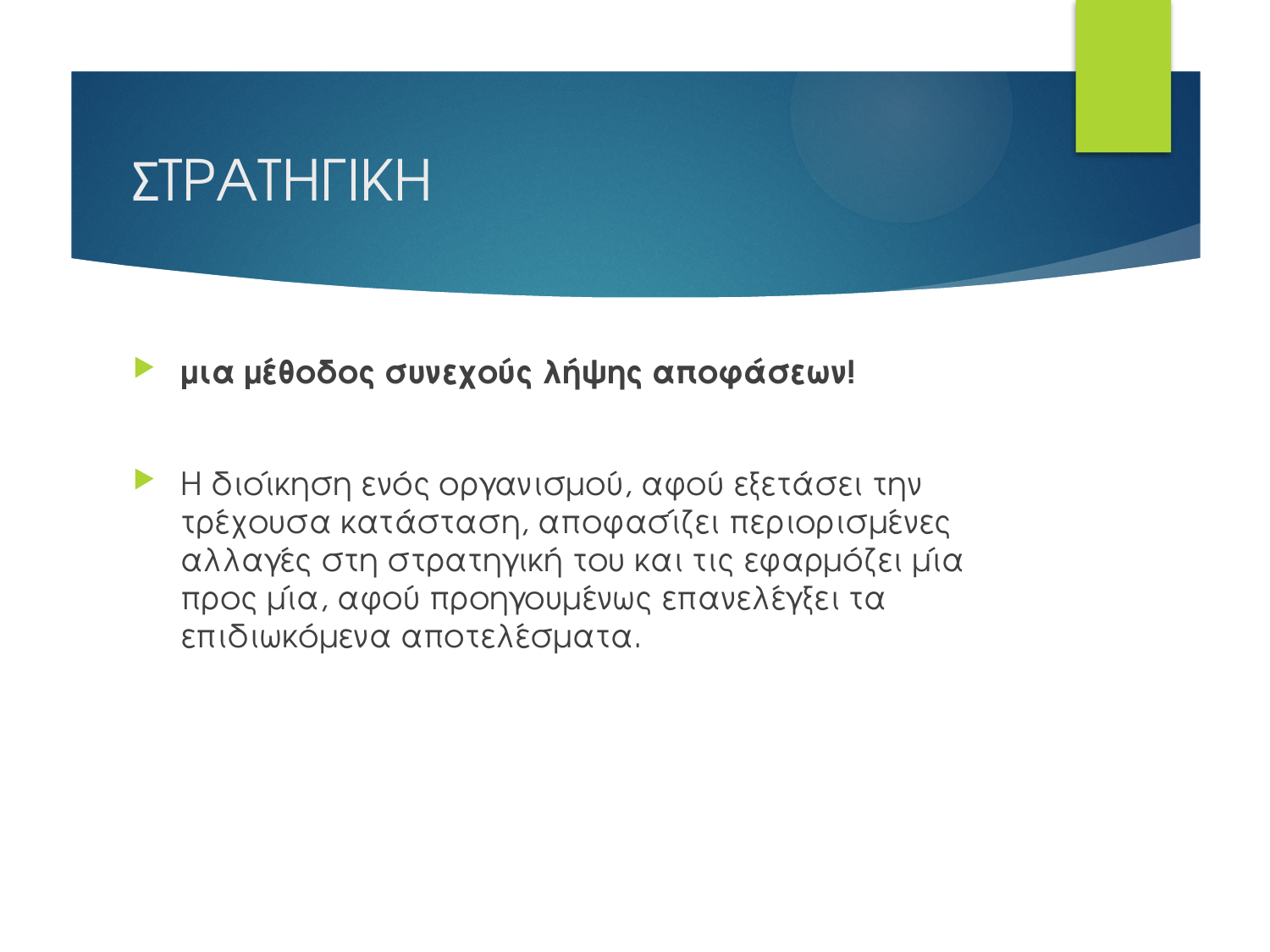

# ΣΤΡΑΤΗΓΙΚΗ
μια μέθοδος συνεχούς λήψης αποφάσεων!

H διοίκηση ενός οργανισμού, αφού εξετάσει την τρέχουσα κατάσταση, αποφασίζει περιορισμένες αλλαγές στη στρατηγική του και τις εφαρμόζει μία προς μία, αφού προηγουμένως επανελέγξει τα επιδιωκόμενα αποτελέσματα.